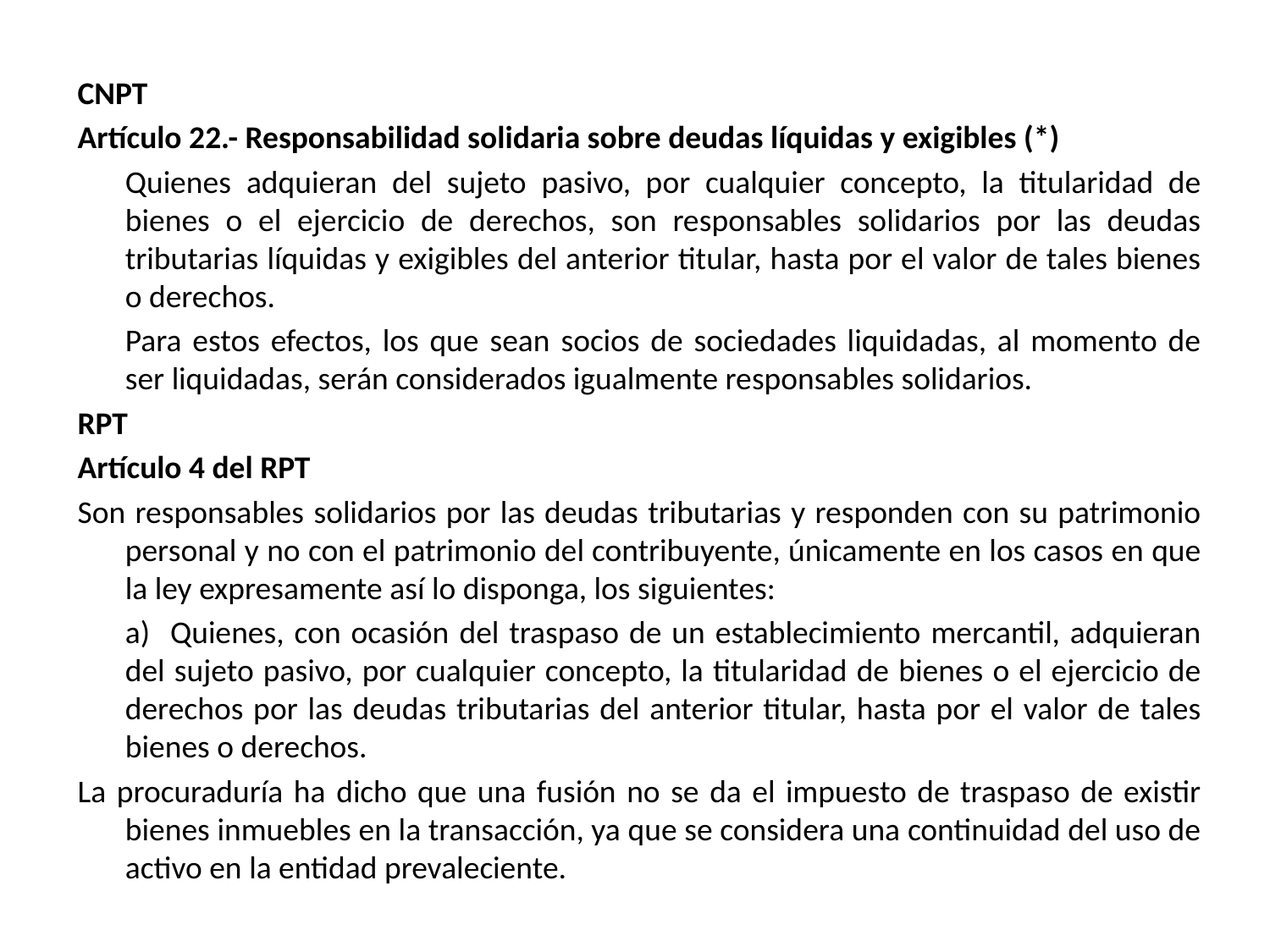

# NIIF 3
CNPT
Artículo 22.- Responsabilidad solidaria sobre deudas líquidas y exigibles (*)
	Quienes adquieran del sujeto pasivo, por cualquier concepto, la titularidad de bienes o el ejercicio de derechos, son responsables solidarios por las deudas tributarias líquidas y exigibles del anterior titular, hasta por el valor de tales bienes o derechos.
	Para estos efectos, los que sean socios de sociedades liquidadas, al momento de ser liquidadas, serán considerados igualmente responsables solidarios.
RPT
Artículo 4 del RPT
Son responsables solidarios por las deudas tributarias y responden con su patrimonio personal y no con el patrimonio del contribuyente, únicamente en los casos en que la ley expresamente así lo disponga, los siguientes:
	a)  Quienes, con ocasión del traspaso de un establecimiento mercantil, adquieran del sujeto pasivo, por cualquier concepto, la titularidad de bienes o el ejercicio de derechos por las deudas tributarias del anterior titular, hasta por el valor de tales bienes o derechos.
La procuraduría ha dicho que una fusión no se da el impuesto de traspaso de existir bienes inmuebles en la transacción, ya que se considera una continuidad del uso de activo en la entidad prevaleciente.